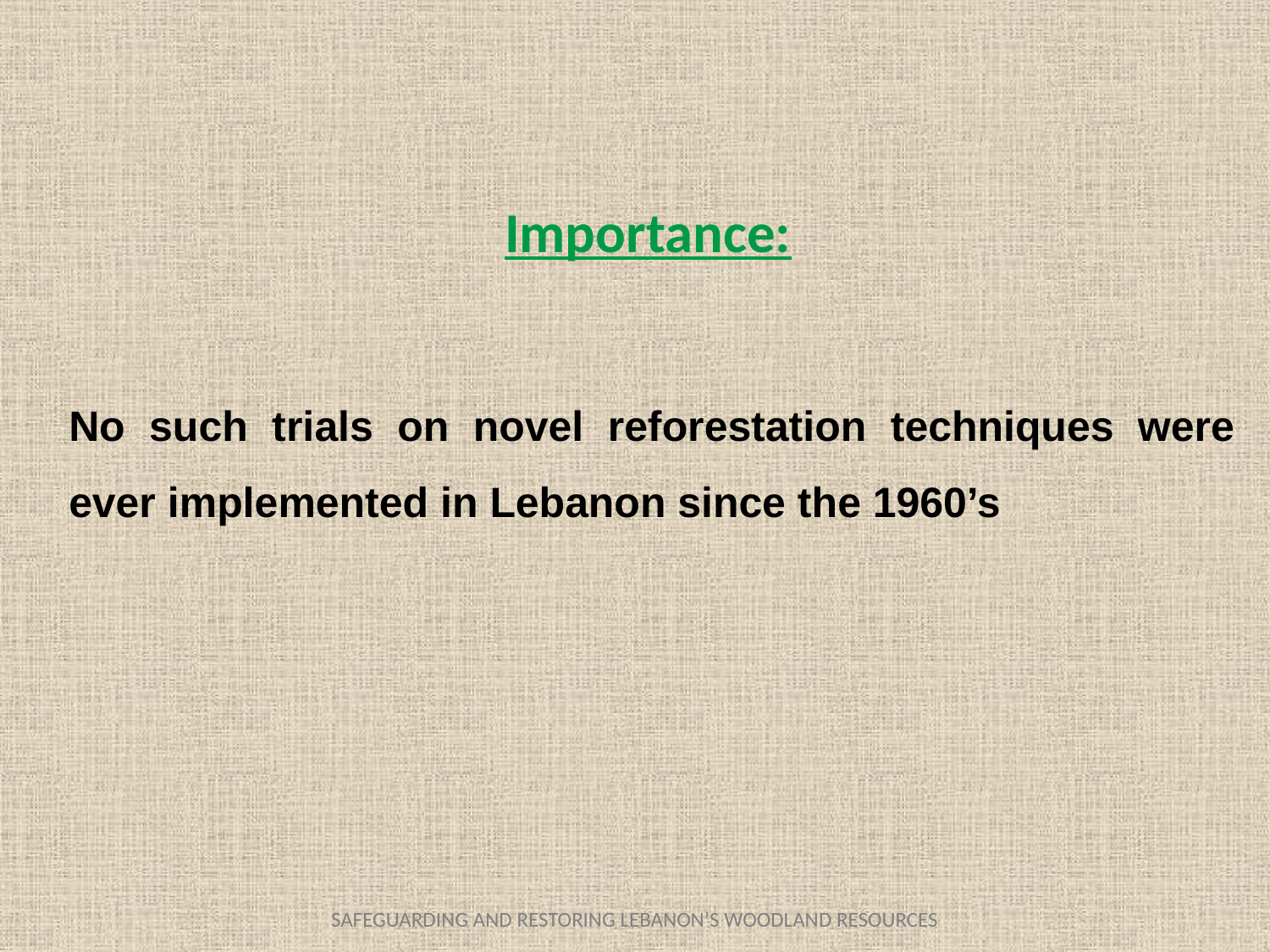

Importance:

No such trials on novel reforestation techniques were ever implemented in Lebanon since the 1960’s

SAFEGUARDING AND RESTORING LEBANON’S WOODLAND RESOURCES